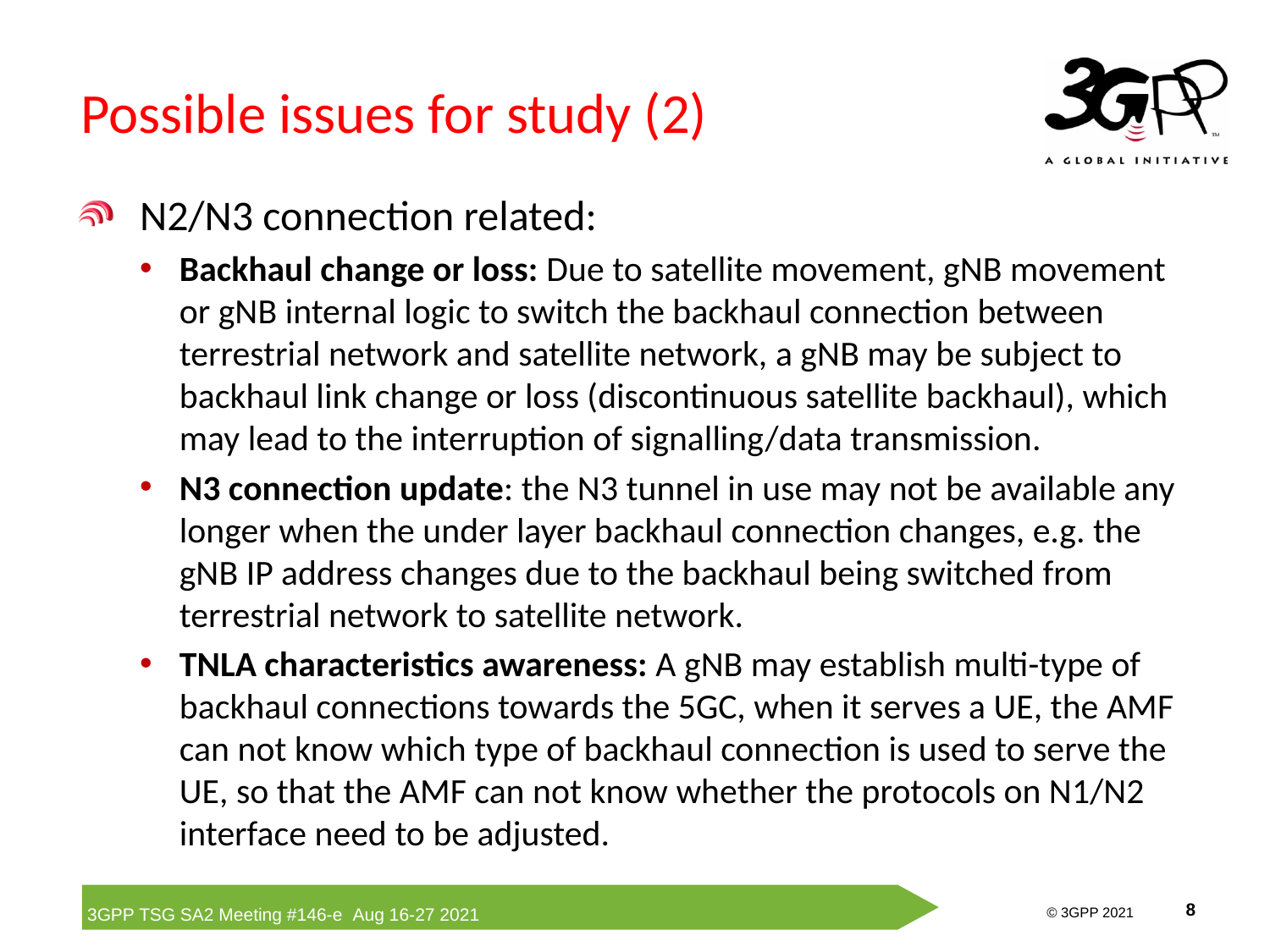

# Possible issues for study (2)
N2/N3 connection related:
Backhaul change or loss: Due to satellite movement, gNB movement or gNB internal logic to switch the backhaul connection between terrestrial network and satellite network, a gNB may be subject to backhaul link change or loss (discontinuous satellite backhaul), which may lead to the interruption of signalling/data transmission.
N3 connection update: the N3 tunnel in use may not be available any longer when the under layer backhaul connection changes, e.g. the gNB IP address changes due to the backhaul being switched from terrestrial network to satellite network.
TNLA characteristics awareness: A gNB may establish multi-type of backhaul connections towards the 5GC, when it serves a UE, the AMF can not know which type of backhaul connection is used to serve the UE, so that the AMF can not know whether the protocols on N1/N2 interface need to be adjusted.